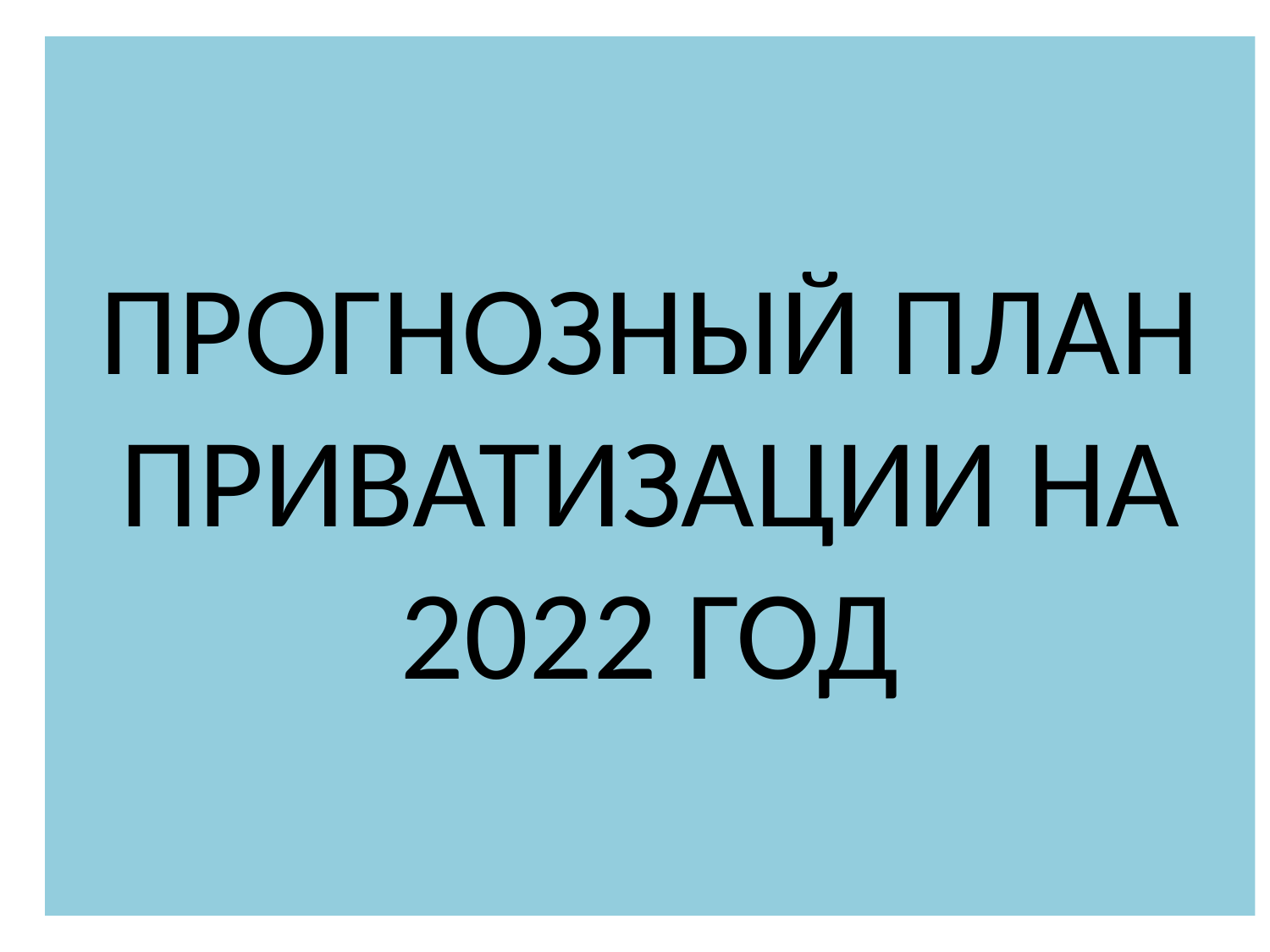

# ПРОГНОЗНЫЙ ПЛАН ПРИВАТИЗАЦИИ НА 2022 ГОД